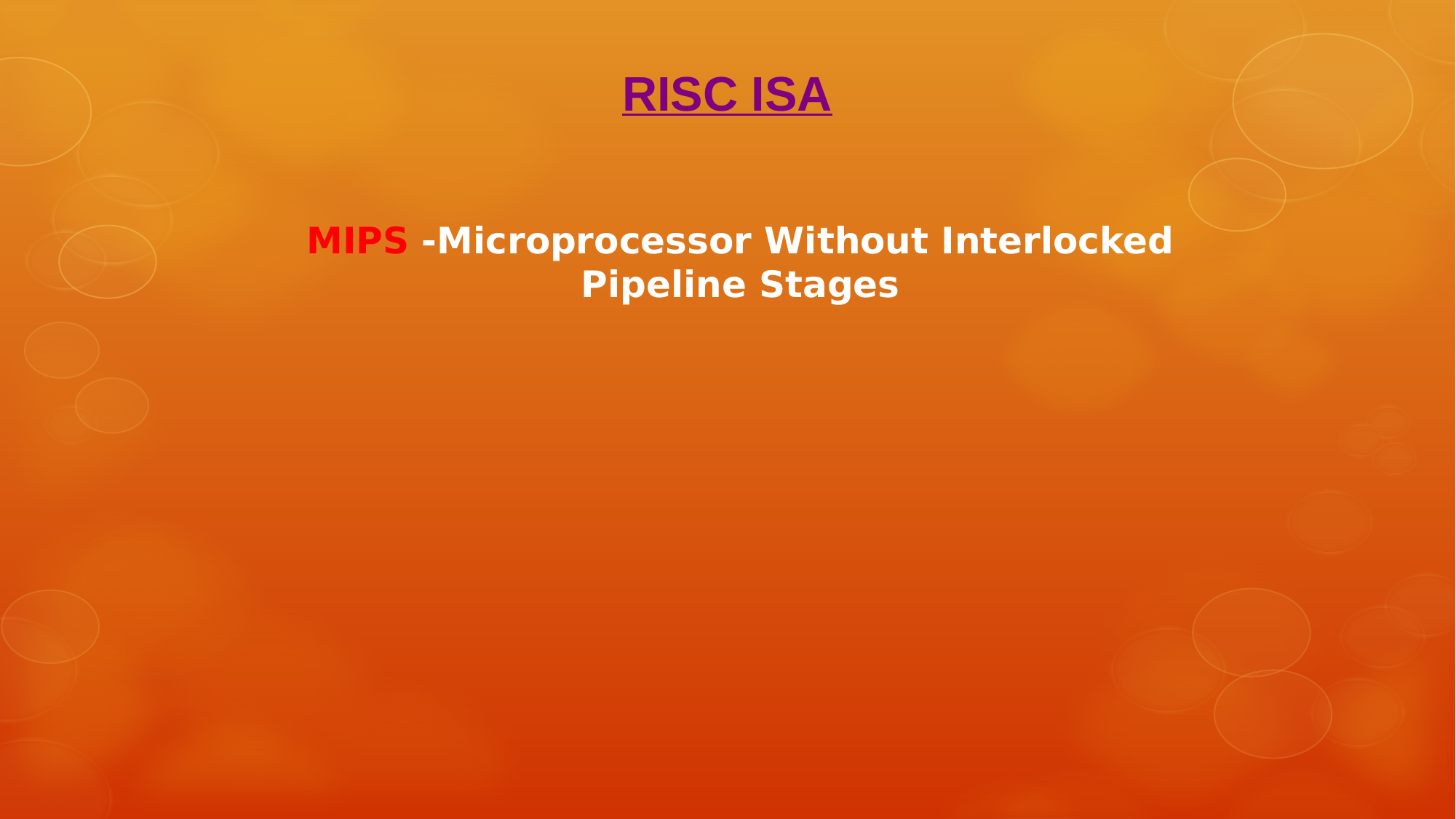

RISC ISA

MIPS -Microprocessor Without Interlocked Pipeline Stages